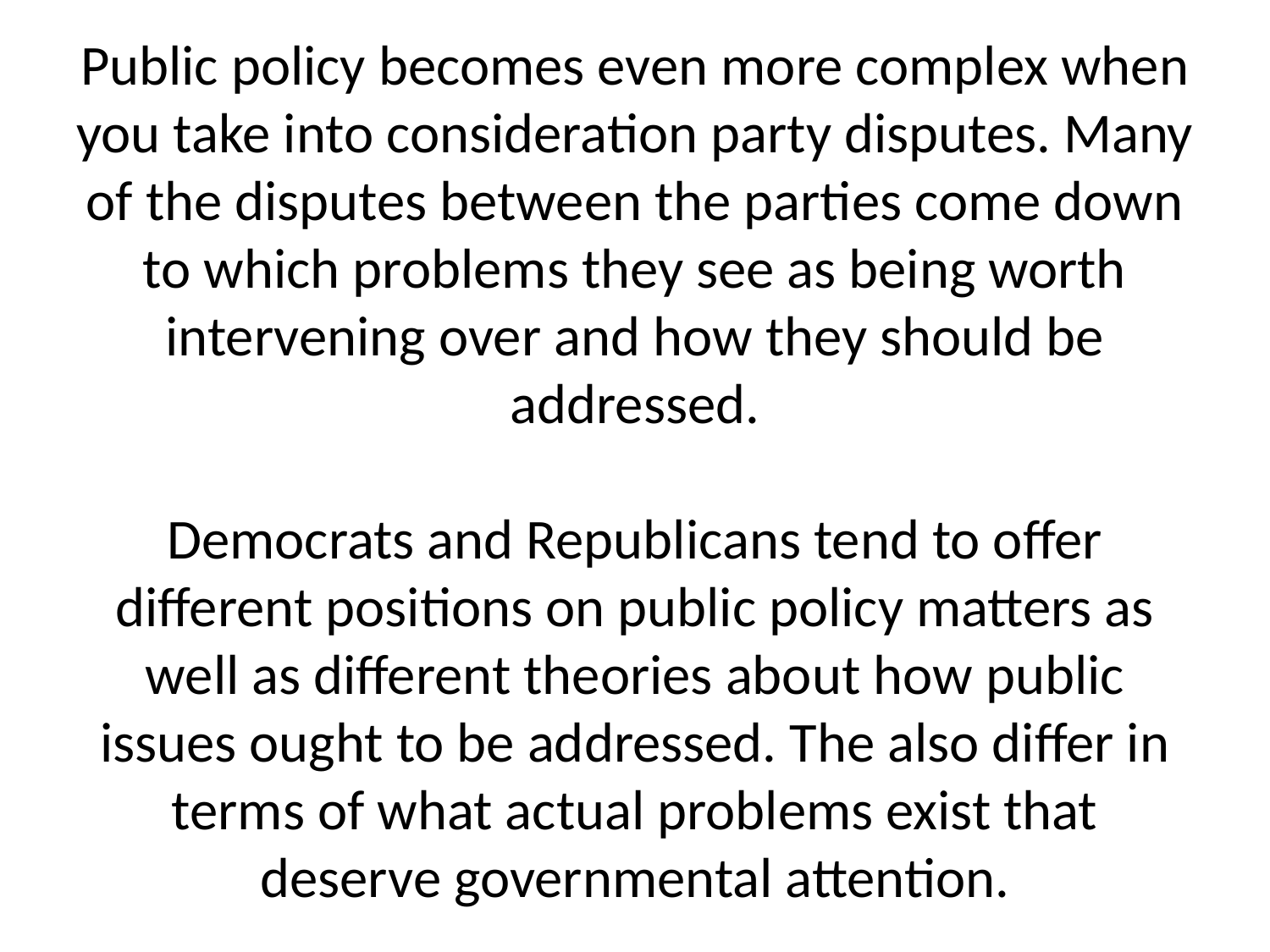

# Public policy becomes even more complex when you take into consideration party disputes. Many of the disputes between the parties come down to which problems they see as being worth intervening over and how they should be addressed. Democrats and Republicans tend to offer different positions on public policy matters as well as different theories about how public issues ought to be addressed. The also differ in terms of what actual problems exist that deserve governmental attention.